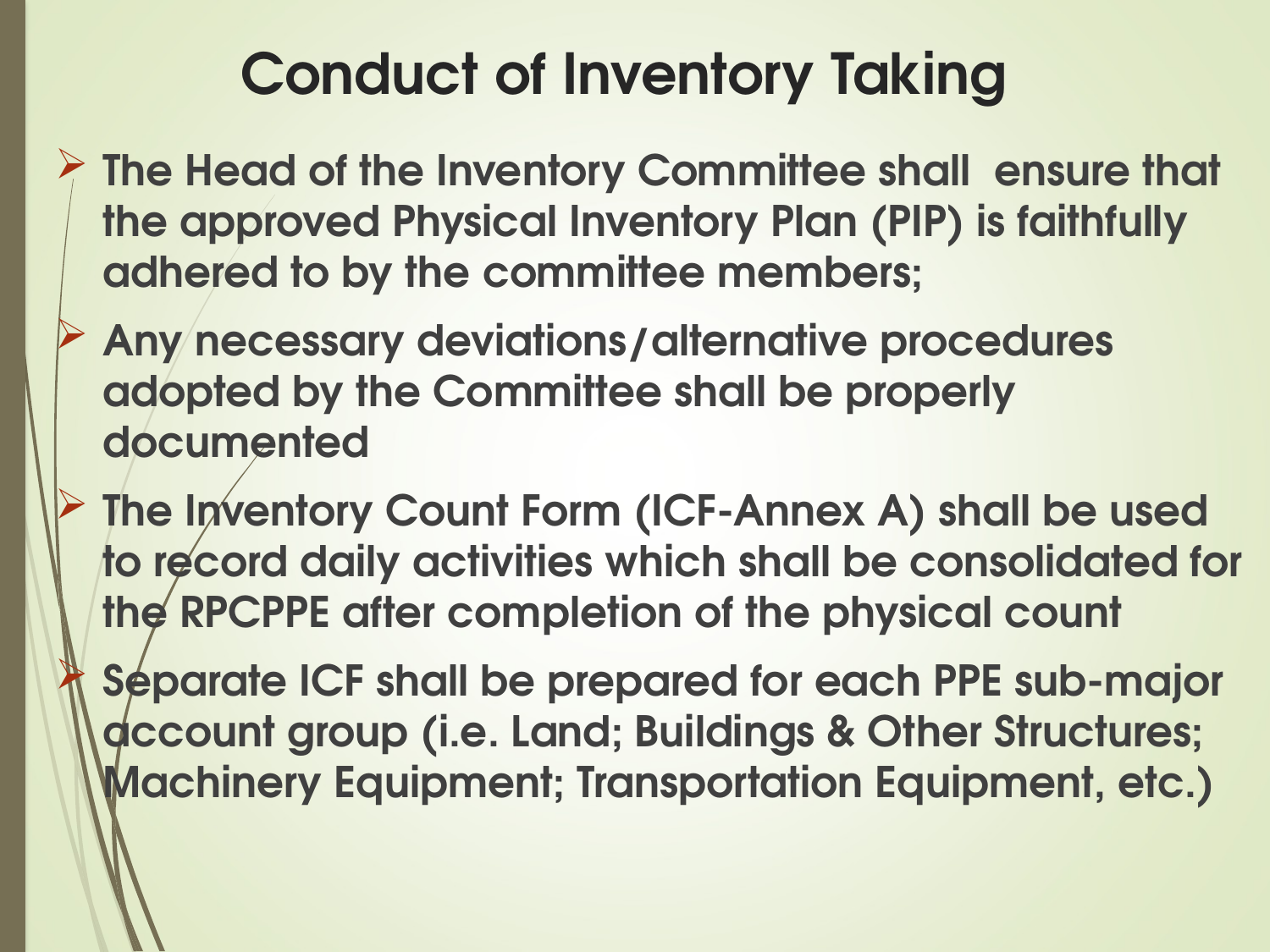

# Conduct of Inventory Taking
The Head of the Inventory Committee shall  ensure that the approved Physical Inventory Plan (PIP) is faithfully adhered to by the committee members;
Any necessary deviations/alternative procedures adopted by the Committee shall be properly documented
The Inventory Count Form (ICF-Annex A) shall be used to record daily activities which shall be consolidated for the RPCPPE after completion of the physical count
Separate ICF shall be prepared for each PPE sub-major account group (i.e. Land; Buildings & Other Structures; Machinery Equipment; Transportation Equipment, etc.)